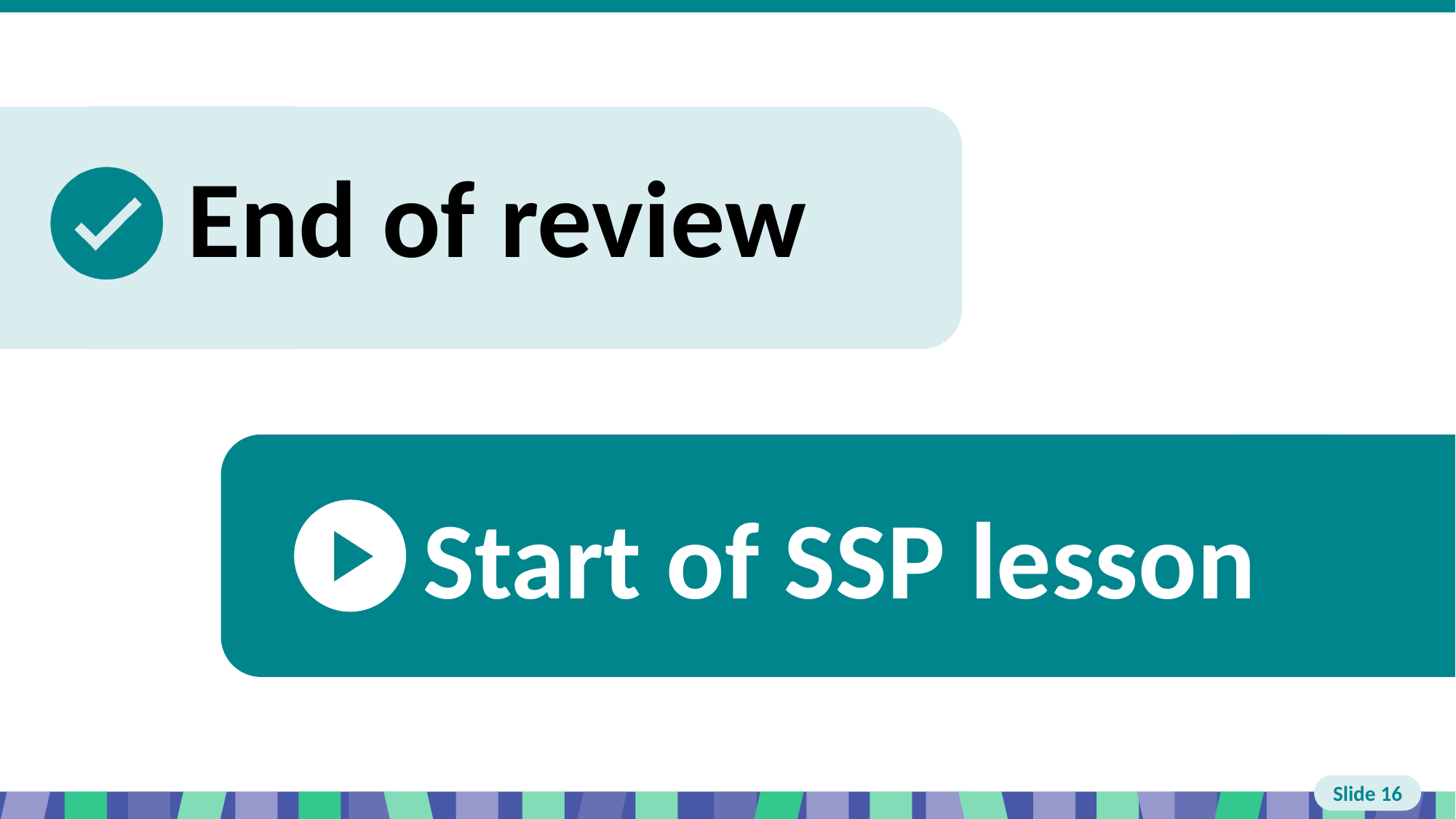

# Slide 16 End of review, start of lesson